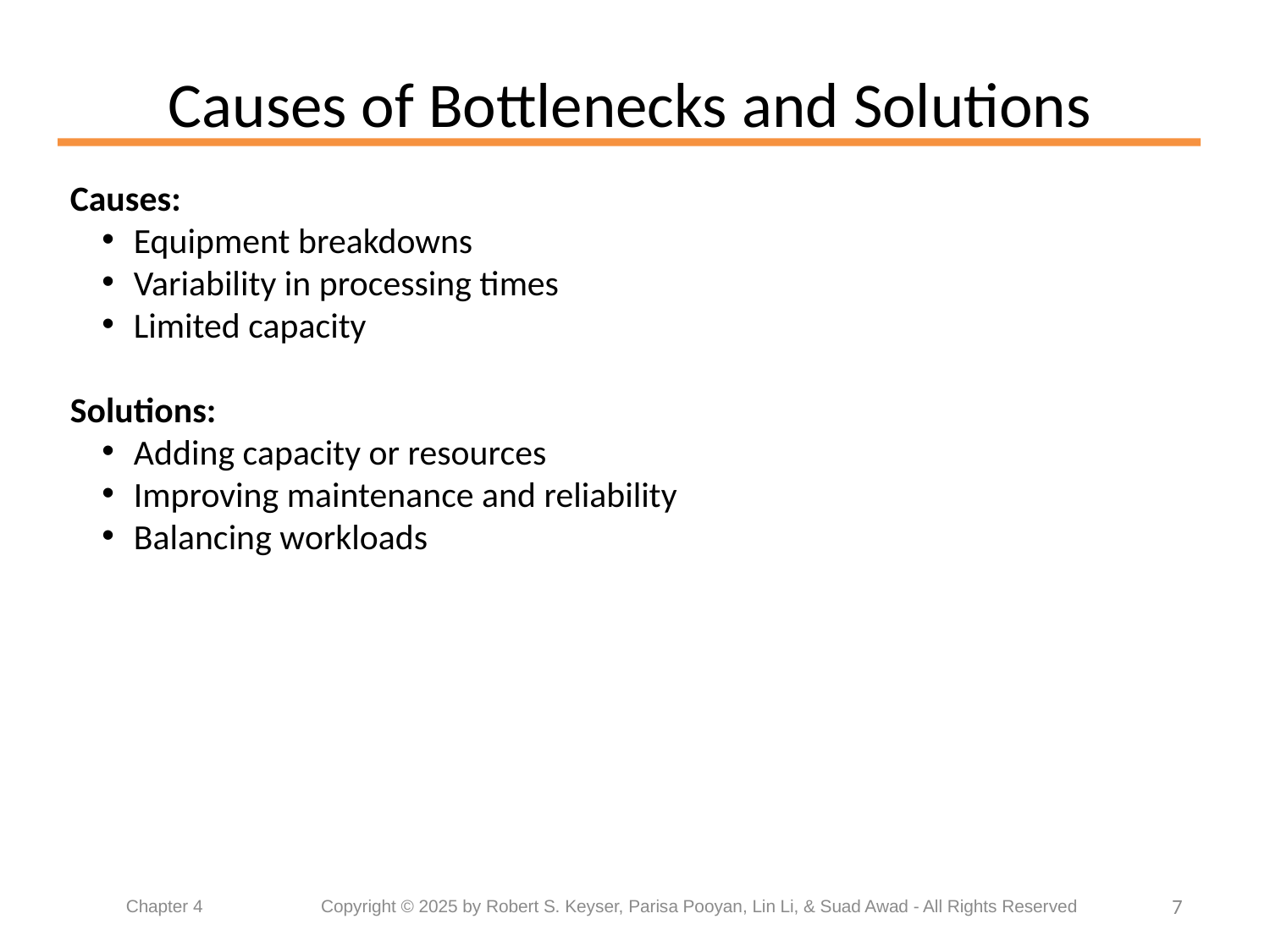

# Causes of Bottlenecks and Solutions

Causes:
Equipment breakdowns
Variability in processing times
Limited capacity

Solutions:
Adding capacity or resources
Improving maintenance and reliability
Balancing workloads
7
Chapter 4	              Copyright © 2025 by Robert S. Keyser, Parisa Pooyan, Lin Li, & Suad Awad - All Rights Reserved